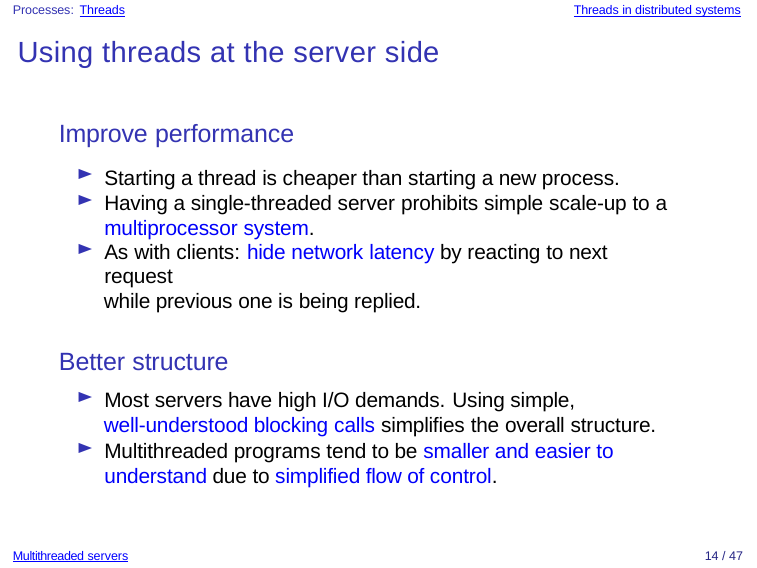

Processes: Threads
Threads in distributed systems
Using threads at the server side

Improve performance
Starting a thread is cheaper than starting a new process.
Having a single-threaded server prohibits simple scale-up to a  multiprocessor system.
As with clients: hide network latency by reacting to next request
while previous one is being replied.

Better structure
Most servers have high I/O demands. Using simple,
well-understood blocking calls simplifies the overall structure.
Multithreaded programs tend to be smaller and easier to  understand due to simplified flow of control.
Multithreaded servers
14 / 47